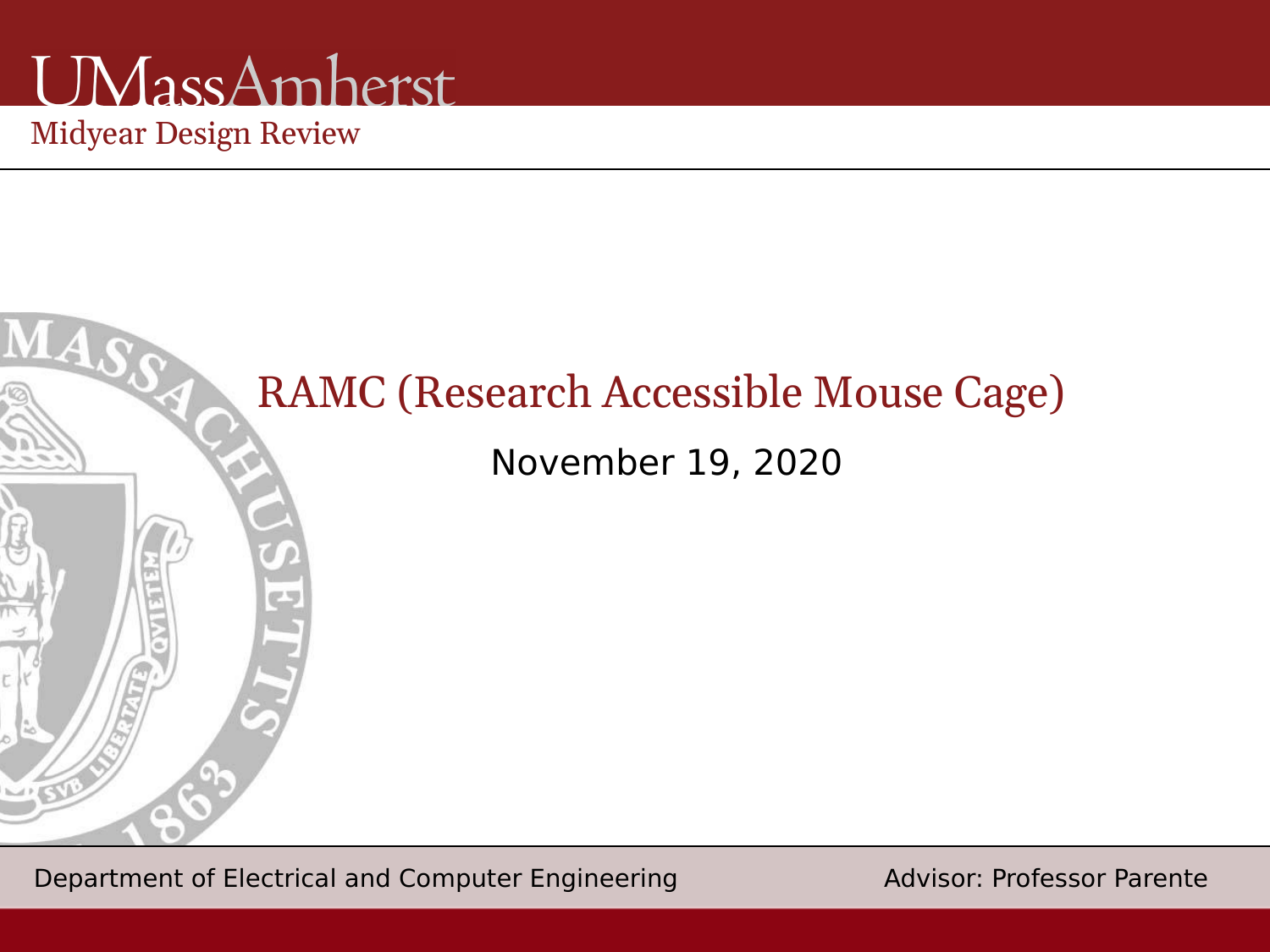

Midyear Design Review
# RAMC (Research Accessible Mouse Cage)
November 19, 2020